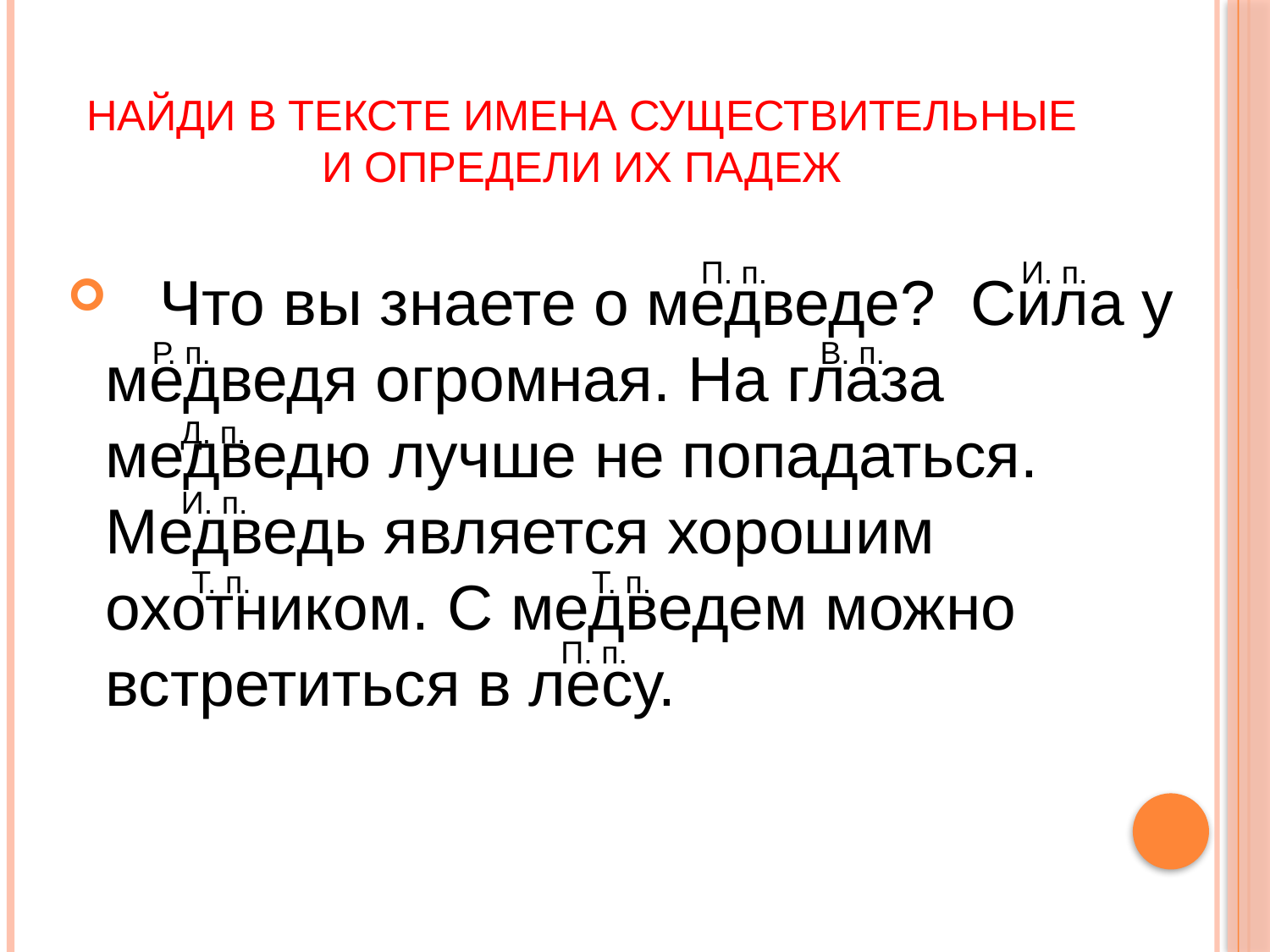

# Найди в тексте имена существительные и определи их падеж
П. п.
И. п.
   Что вы знаете о медведе?  Сила у медведя огромная. На глаза медведю лучше не попадаться. Медведь является хорошим охотником. С медведем можно встретиться в лесу.
Р. п.
В. п.
Д. п.
И. п.
Т. п.
Т. п.
П. п.